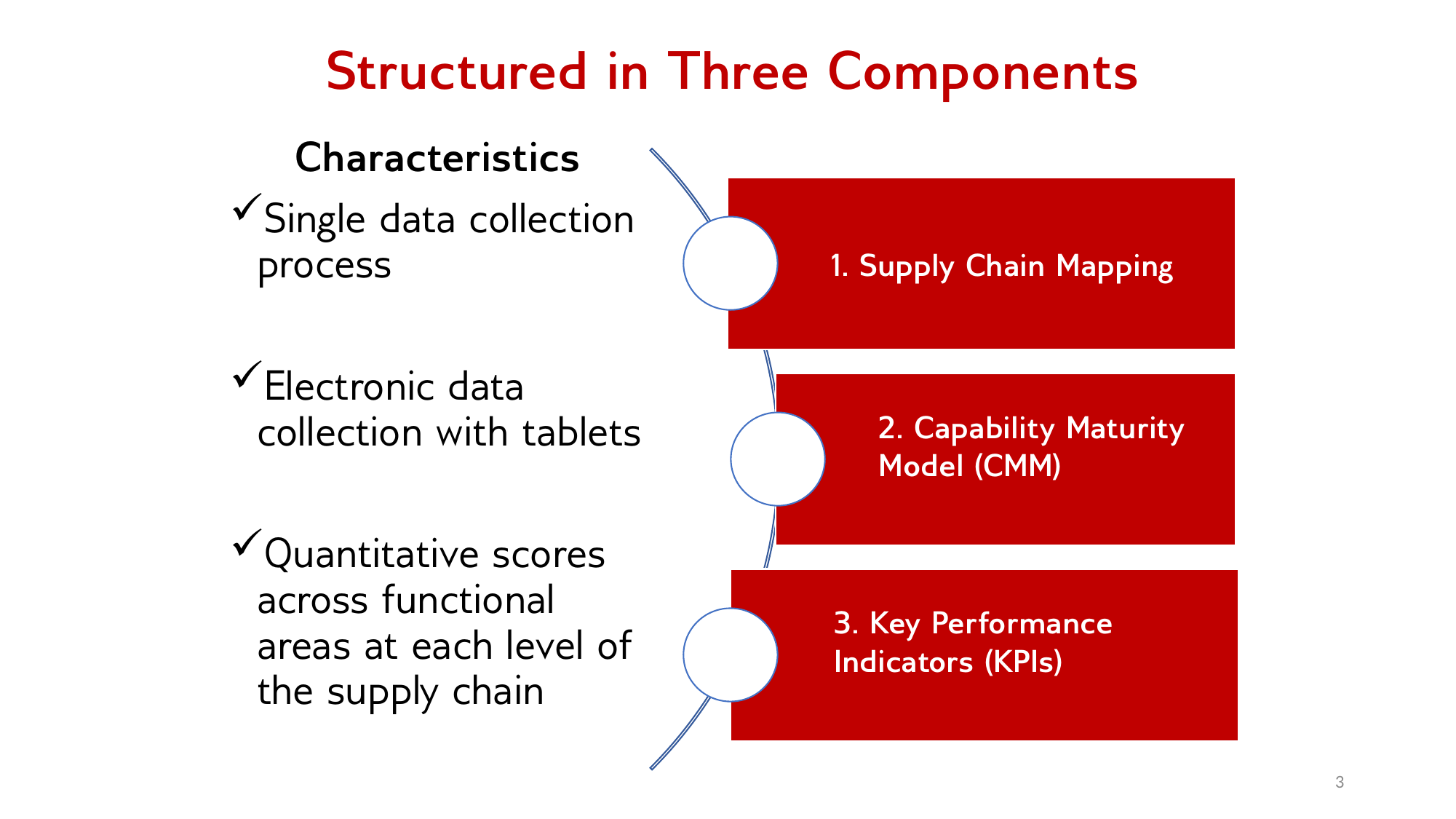

Structured in Three Components
Characteristics
Single data collection process

Electronic data collection with tablets

Quantitative scores across functional areas at each level of the supply chain
1. Supply Chain Mapping
2. Capability Maturity Model (CMM)

3. Key Performance Indicators (KPIs)

3